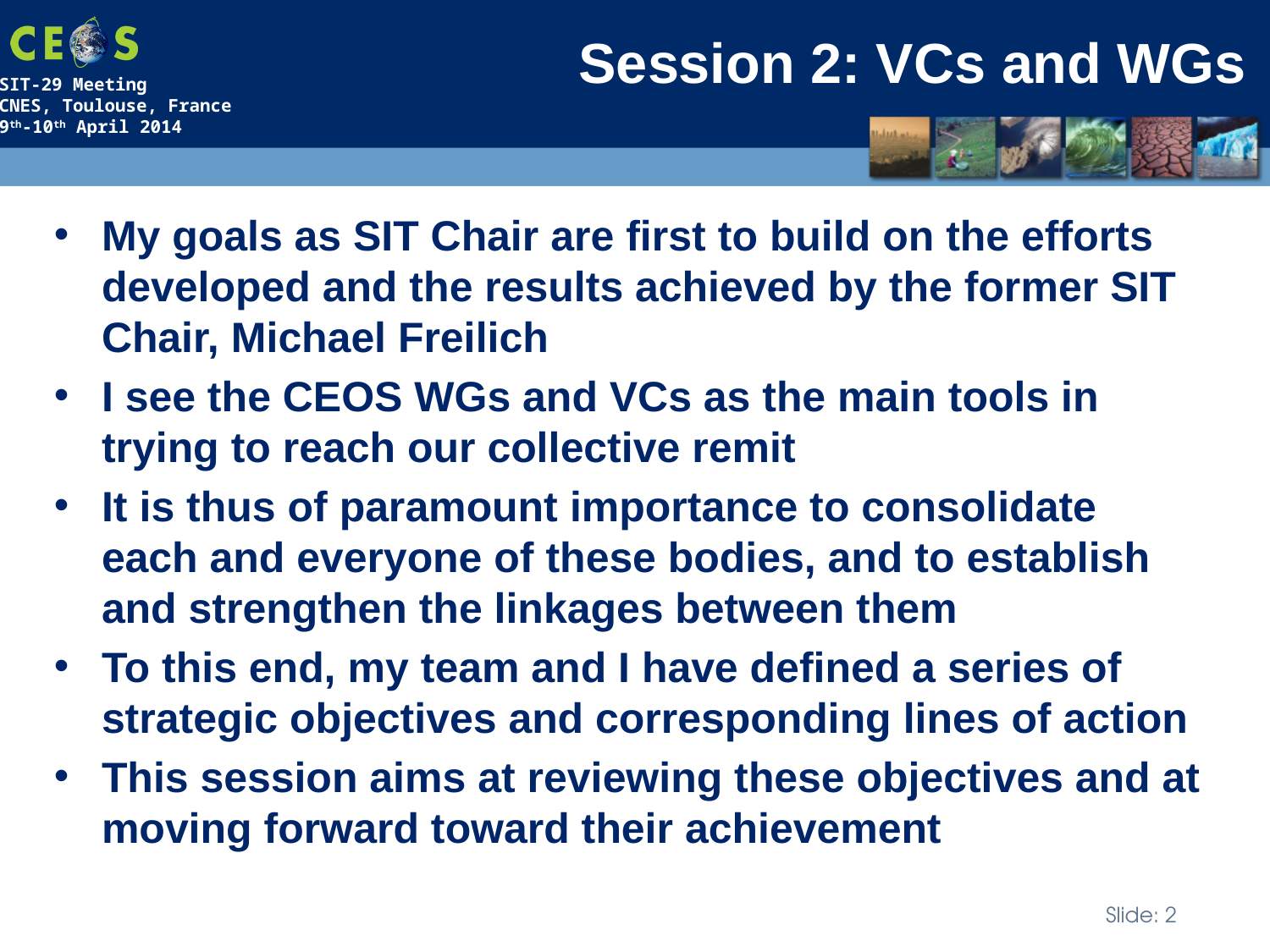

# Session 2: VCs and WGs
My goals as SIT Chair are first to build on the efforts developed and the results achieved by the former SIT Chair, Michael Freilich
I see the CEOS WGs and VCs as the main tools in trying to reach our collective remit
It is thus of paramount importance to consolidate each and everyone of these bodies, and to establish and strengthen the linkages between them
To this end, my team and I have defined a series of strategic objectives and corresponding lines of action
This session aims at reviewing these objectives and at moving forward toward their achievement